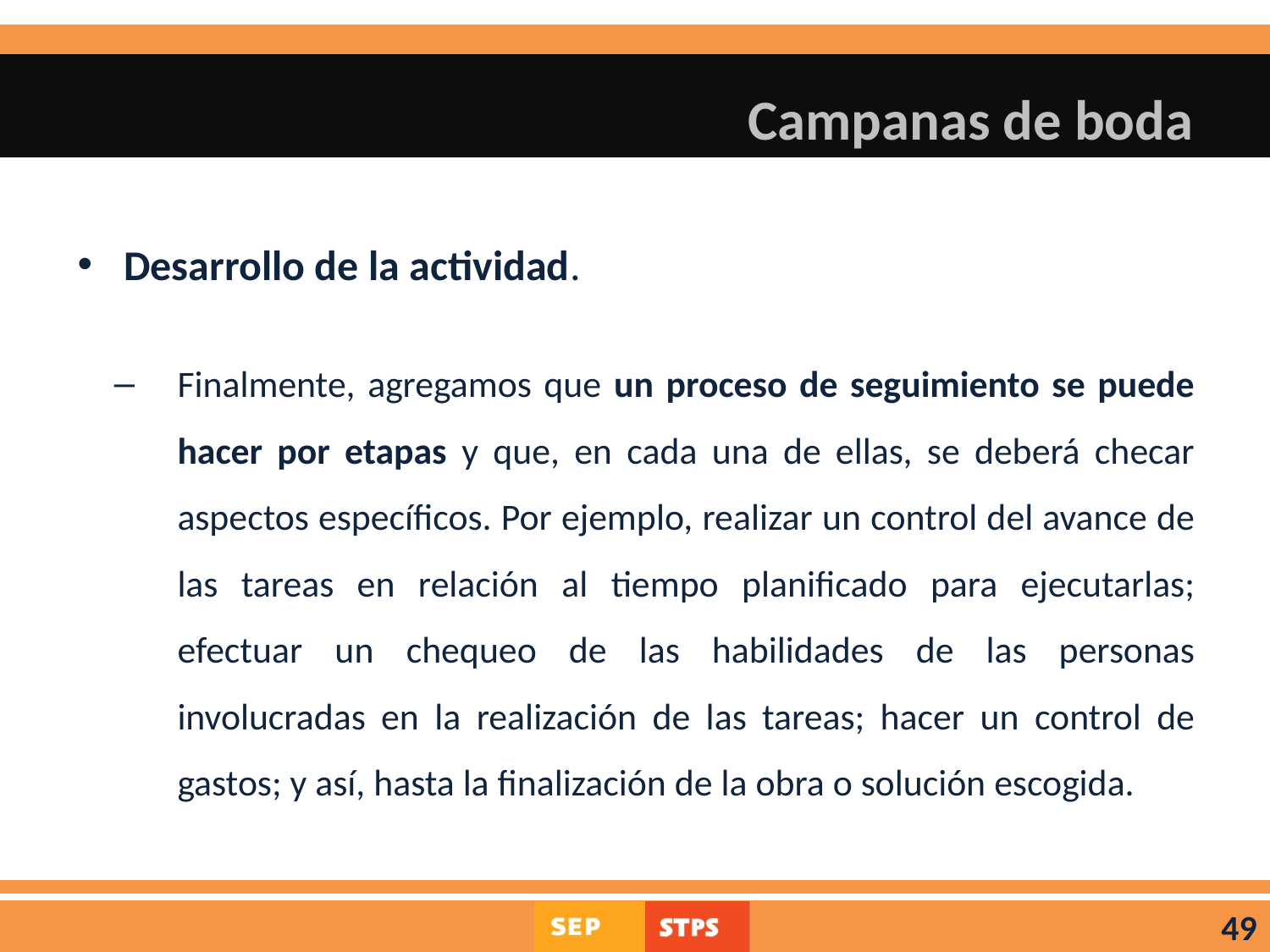

# Campanas de boda
Desarrollo de la actividad.

Finalmente, agregamos que un proceso de seguimiento se puede hacer por etapas y que, en cada una de ellas, se deberá checar aspectos específicos. Por ejemplo, realizar un control del avance de las tareas en relación al tiempo planificado para ejecutarlas; efectuar un chequeo de las habilidades de las personas involucradas en la realización de las tareas; hacer un control de gastos; y así, hasta la finalización de la obra o solución escogida.
49